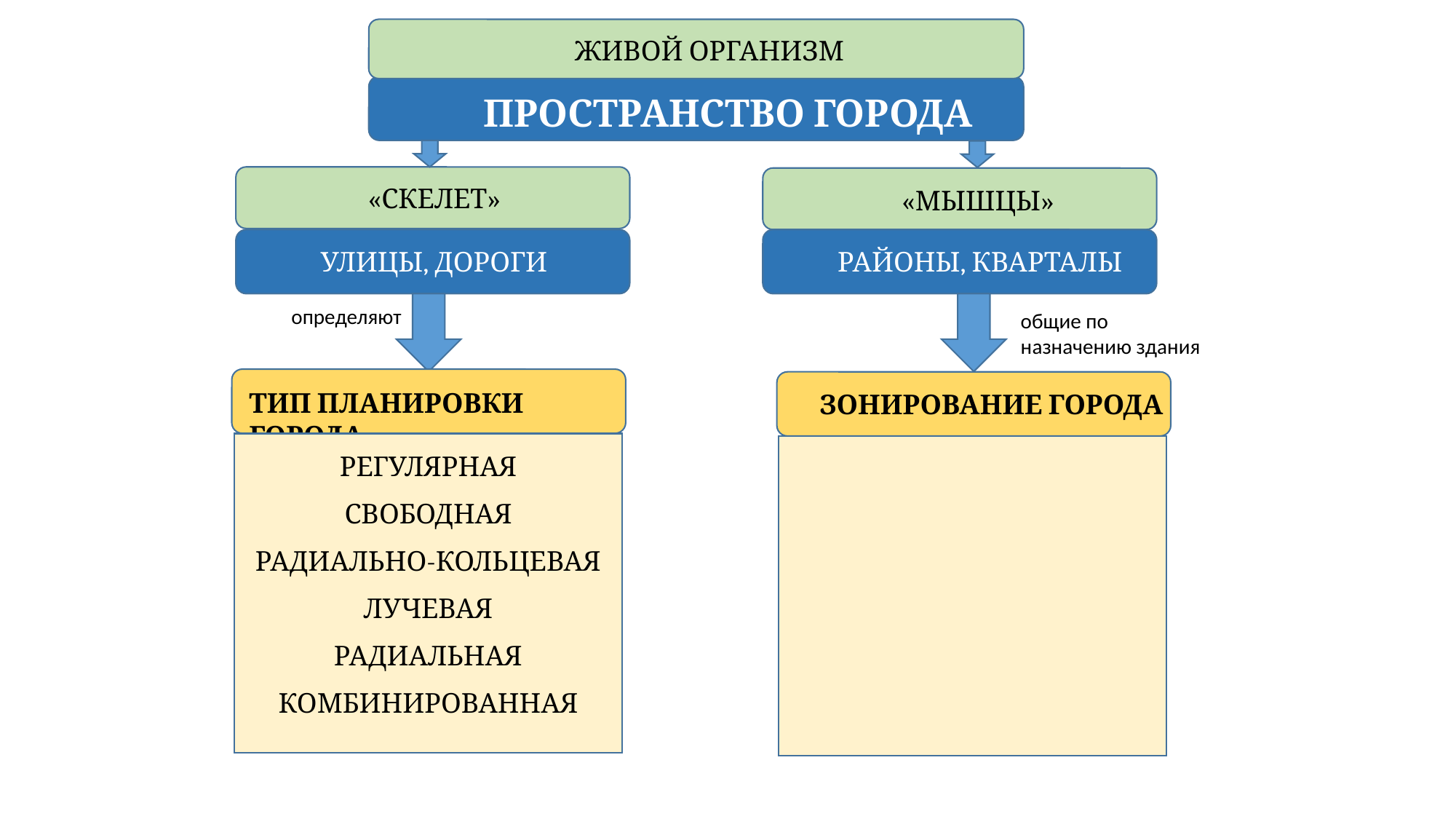

ЖИВОЙ ОРГАНИЗМ

ПРОСТРАНСТВО ГОРОДА

«СКЕЛЕТ»
«МЫШЦЫ»

РАЙОНЫ, КВАРТАЛЫ
УЛИЦЫ, ДОРОГИ

определяют
общие по назначению здания

ТИП ПЛАНИРОВКИ ГОРОДА
ЗОНИРОВАНИЕ ГОРОДА

РЕГУЛЯРНАЯ

СВОБОДНАЯ

РАДИАЛЬНО-КОЛЬЦЕВАЯ

ЛУЧЕВАЯ

РАДИАЛЬНАЯ

КОМБИНИРОВАННАЯ